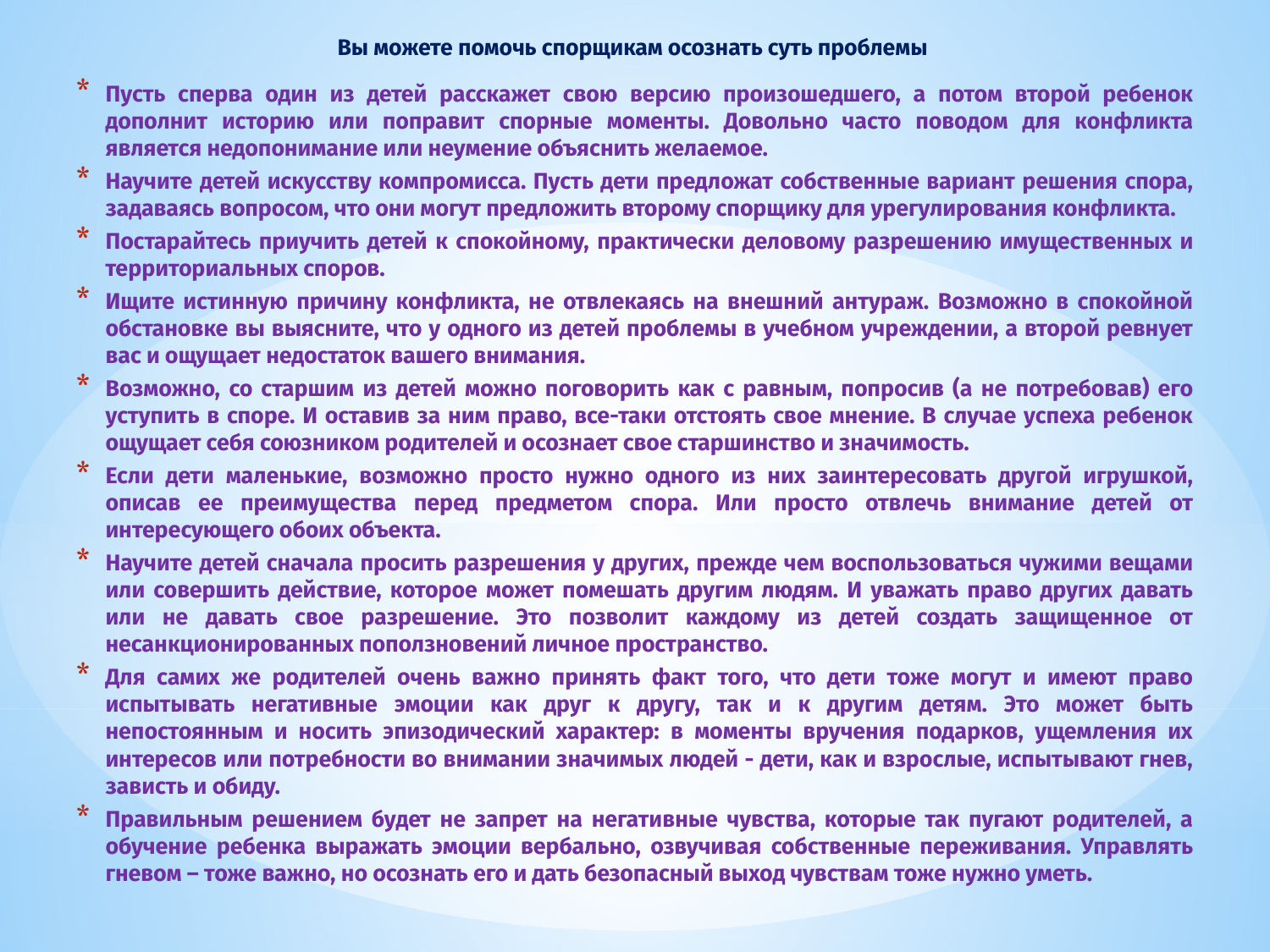

# Вы можете помочь спорщикам осознать суть проблемы

Пусть сперва один из детей расскажет свою версию произошедшего, а потом второй ребенок дополнит историю или поправит спорные моменты. Довольно часто поводом для конфликта является недопонимание или неумение объяснить желаемое.
Научите детей искусству компромисса. Пусть дети предложат собственные вариант решения спора, задаваясь вопросом, что они могут предложить второму спорщику для урегулирования конфликта.
Постарайтесь приучить детей к спокойному, практически деловому разрешению имущественных и территориальных споров.
Ищите истинную причину конфликта, не отвлекаясь на внешний антураж. Возможно в спокойной обстановке вы выясните, что у одного из детей проблемы в учебном учреждении, а второй ревнует вас и ощущает недостаток вашего внимания.
Возможно, со старшим из детей можно поговорить как с равным, попросив (а не потребовав) его уступить в споре. И оставив за ним право, все-таки отстоять свое мнение. В случае успеха ребенок ощущает себя союзником родителей и осознает свое старшинство и значимость.
Если дети маленькие, возможно просто нужно одного из них заинтересовать другой игрушкой, описав ее преимущества перед предметом спора. Или просто отвлечь внимание детей от интересующего обоих объекта.
Научите детей сначала просить разрешения у других, прежде чем воспользоваться чужими вещами или совершить действие, которое может помешать другим людям. И уважать право других давать или не давать свое разрешение. Это позволит каждому из детей создать защищенное от несанкционированных поползновений личное пространство.
Для самих же родителей очень важно принять факт того, что дети тоже могут и имеют право испытывать негативные эмоции как друг к другу, так и к другим детям. Это может быть непостоянным и носить эпизодический характер: в моменты вручения подарков, ущемления их интересов или потребности во внимании значимых людей - дети, как и взрослые, испытывают гнев, зависть и обиду.
Правильным решением будет не запрет на негативные чувства, которые так пугают родителей, а обучение ребенка выражать эмоции вербально, озвучивая собственные переживания. Управлять гневом – тоже важно, но осознать его и дать безопасный выход чувствам тоже нужно уметь.